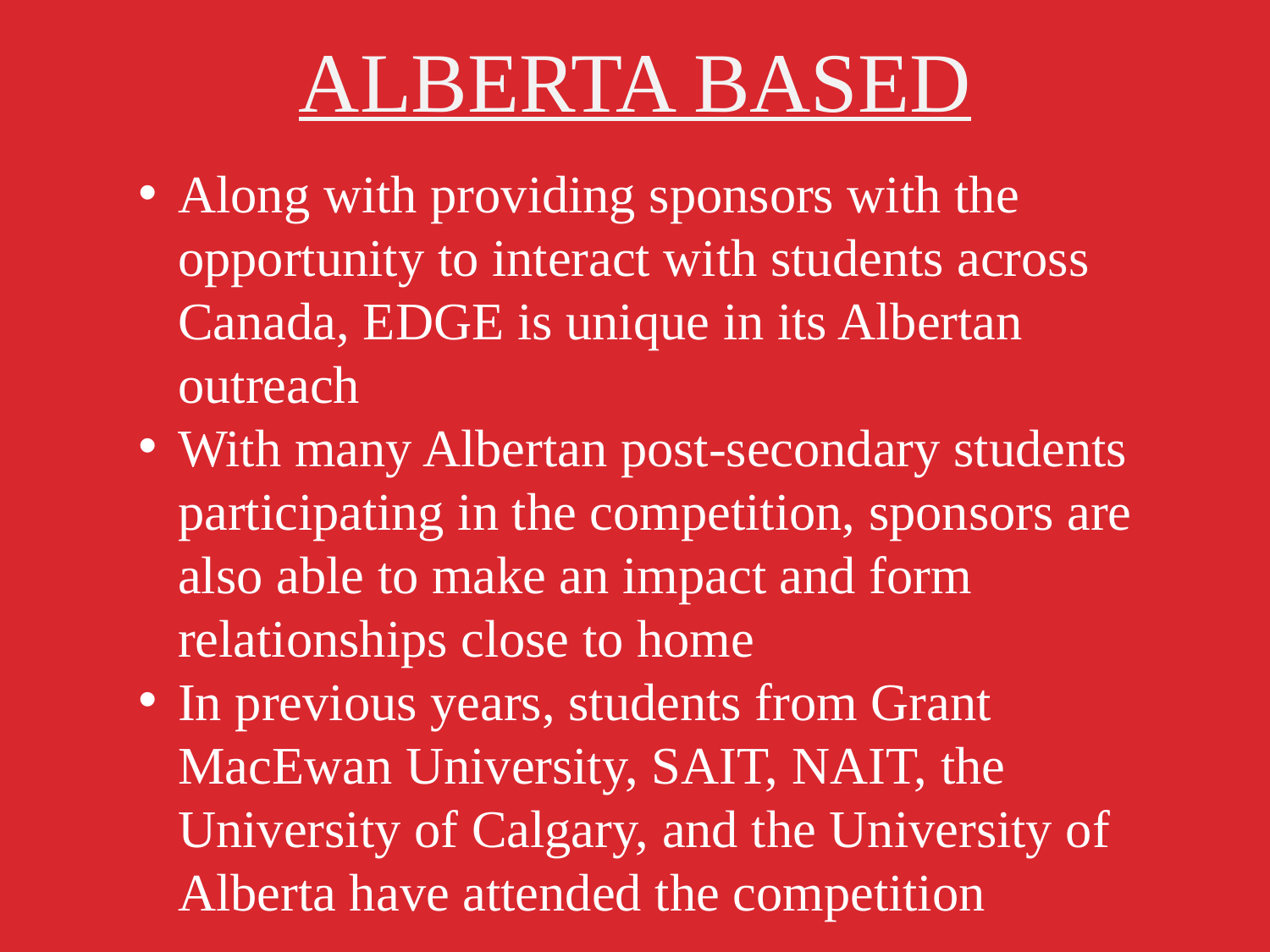

ALBERTA BASED

Along with providing sponsors with the opportunity to interact with students across Canada, EDGE is unique in its Albertan outreach
With many Albertan post-secondary students participating in the competition, sponsors are also able to make an impact and form relationships close to home
In previous years, students from Grant MacEwan University, SAIT, NAIT, the University of Calgary, and the University of Alberta have attended the competition